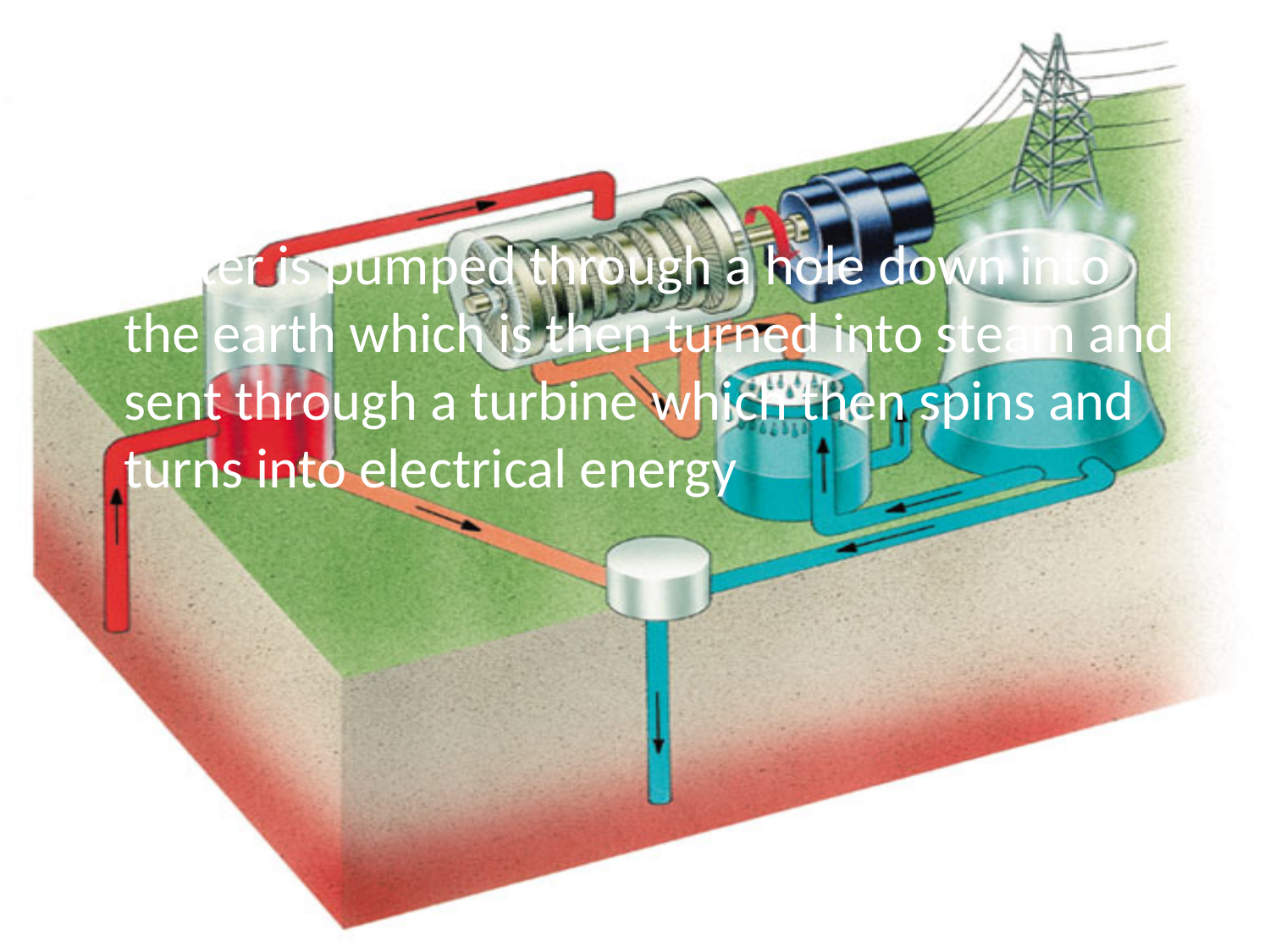

# How's it work?
Water is pumped through a hole down into the earth which is then turned into steam and sent through a turbine which then spins and turns into electrical energy